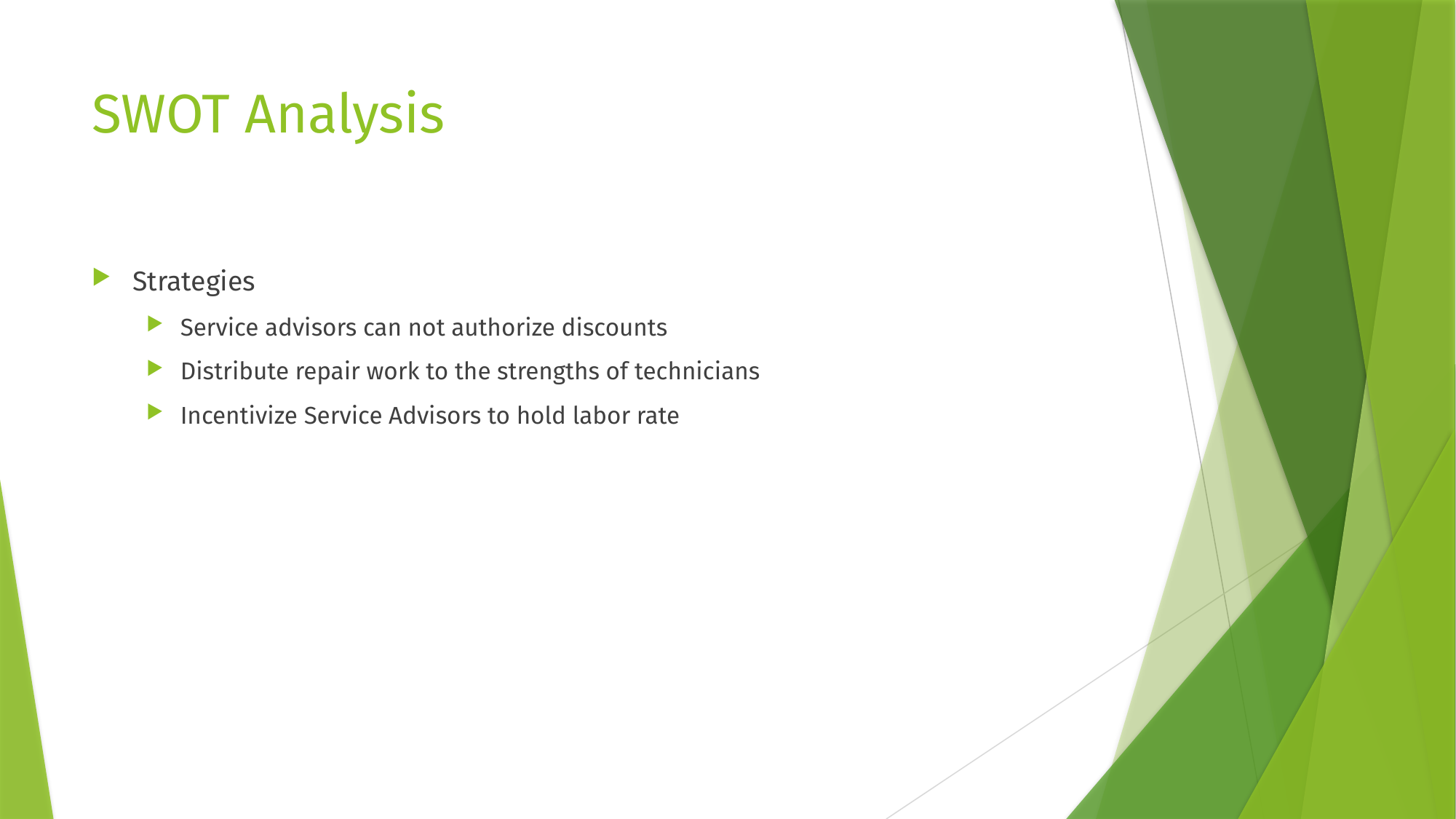

# SWOT Analysis
Strategies
Service advisors can not authorize discounts
Distribute repair work to the strengths of technicians
Incentivize Service Advisors to hold labor rate